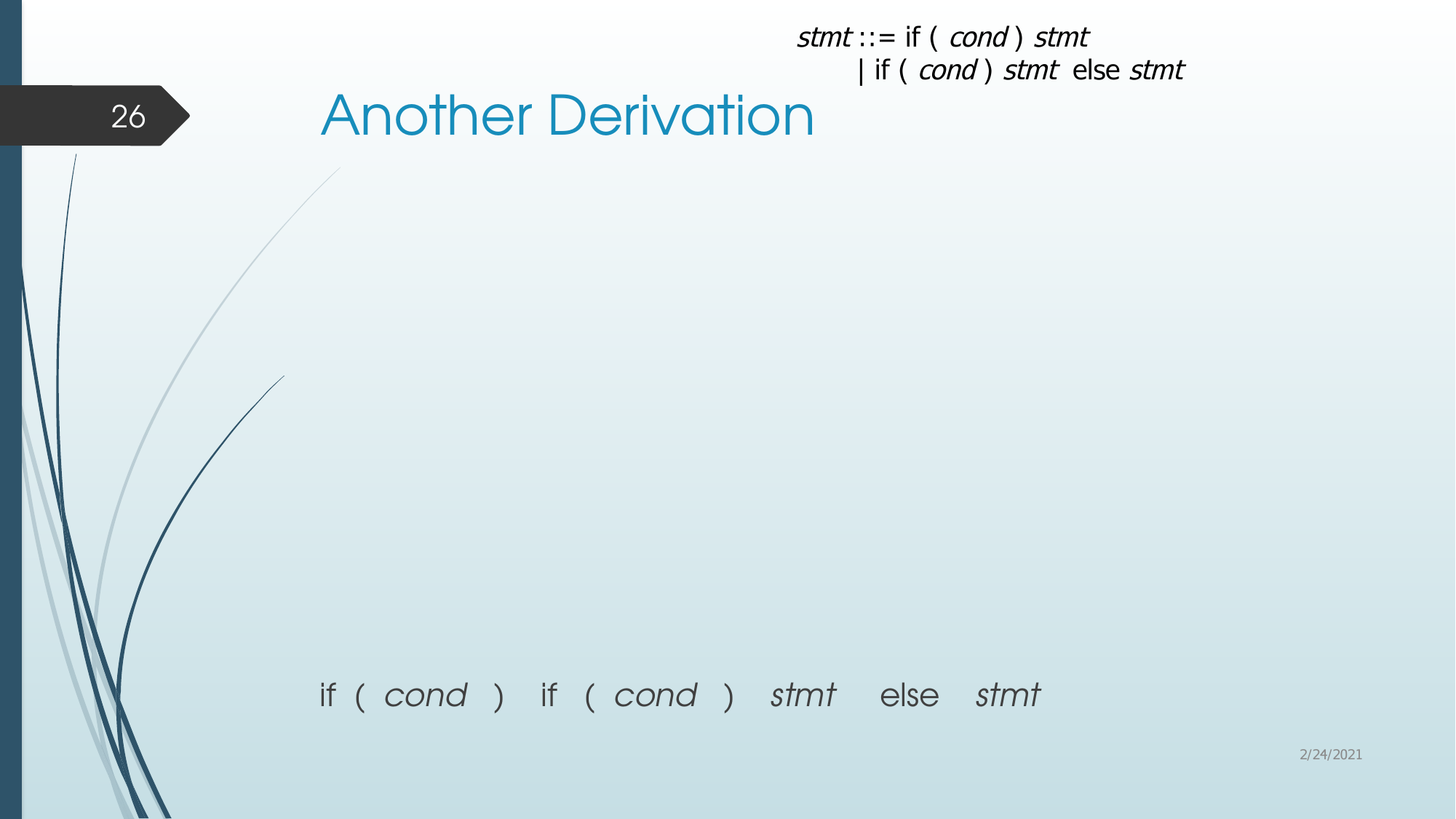

stmt ::= if ( cond ) stmt
       | if ( cond ) stmt  else stmt
# Another Derivation
26

if  (  cond   )    if   (  cond   )    stmt     else    stmt
2/24/2021